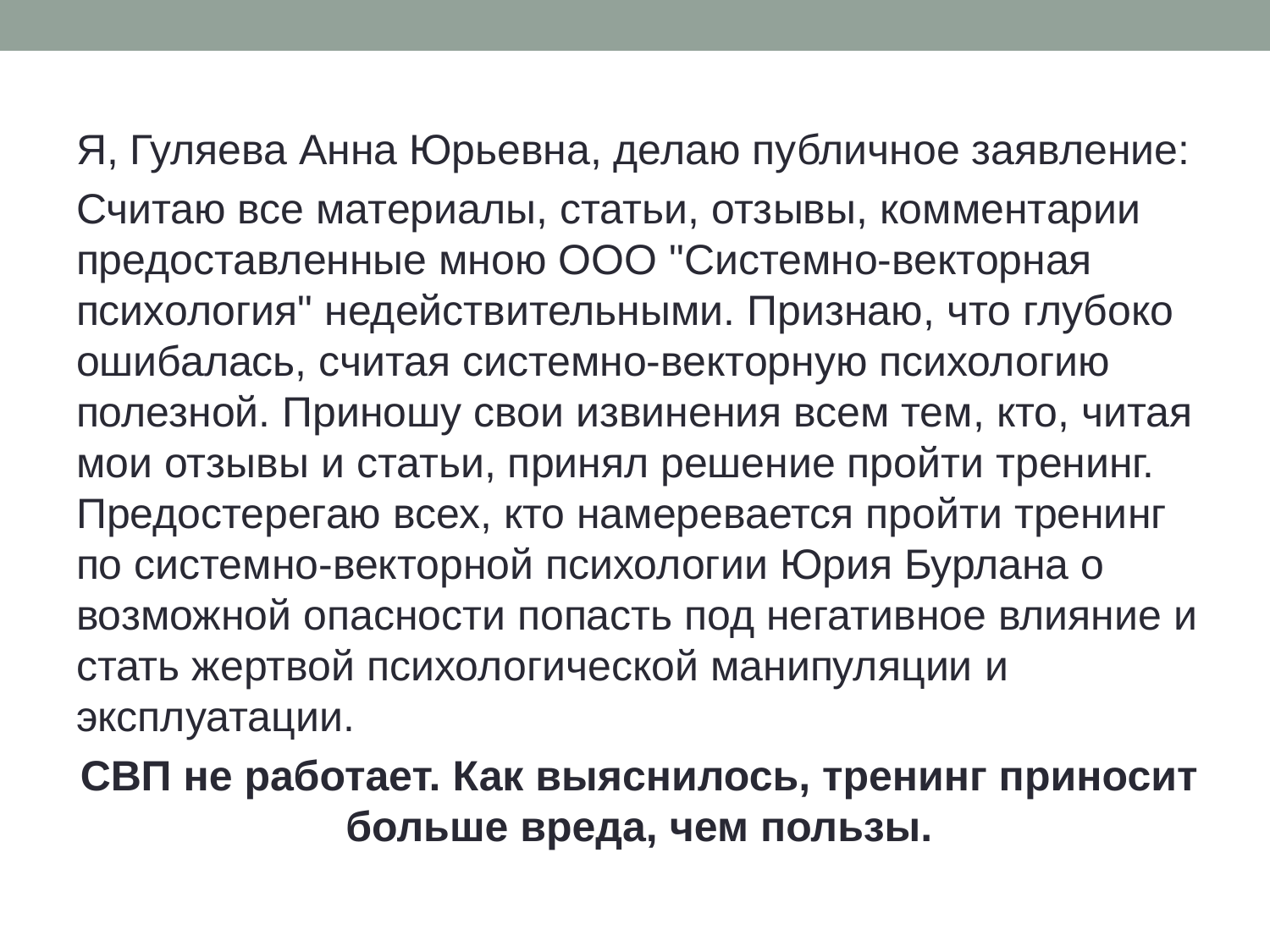

Я, Гуляева Анна Юрьевна, делаю публичное заявление:
Считаю все материалы, статьи, отзывы, комментарии предоставленные мною ООО "Системно-векторная психология" недействительными. Признаю, что глубоко ошибалась, считая системно-векторную психологию полезной. Приношу свои извинения всем тем, кто, читая мои отзывы и статьи, принял решение пройти тренинг. Предостерегаю всех, кто намеревается пройти тренинг по системно-векторной психологии Юрия Бурлана о возможной опасности попасть под негативное влияние и стать жертвой психологической манипуляции и эксплуатации.
СВП не работает. Как выяснилось, тренинг приносит больше вреда, чем пользы.